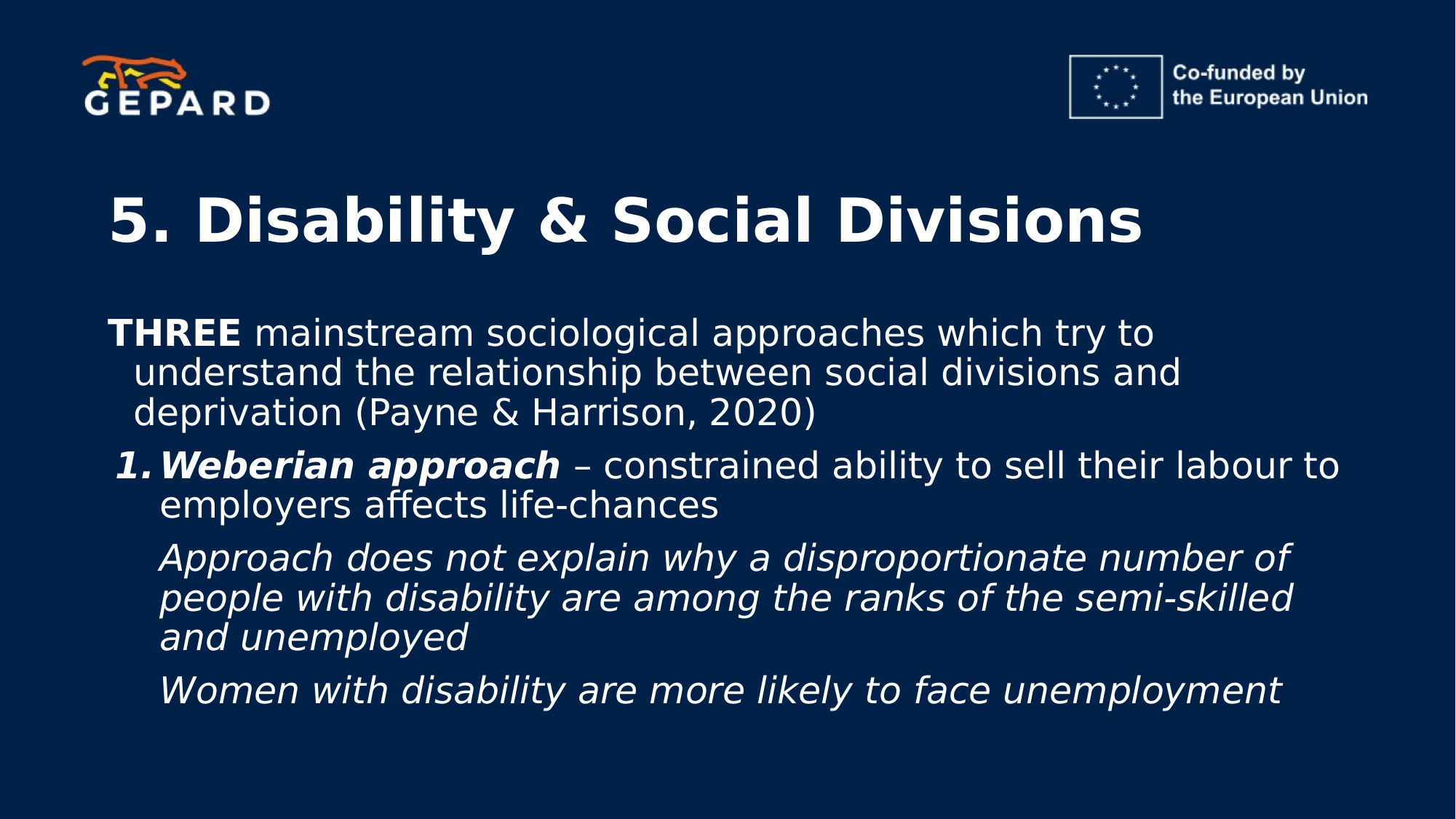

# 5. Disability & Social Divisions
THREE mainstream sociological approaches which try to understand the relationship between social divisions and deprivation (Payne & Harrison, 2020)
Weberian approach – constrained ability to sell their labour to employers affects life-chances
Approach does not explain why a disproportionate number of people with disability are among the ranks of the semi-skilled and unemployed
Women with disability are more likely to face unemployment